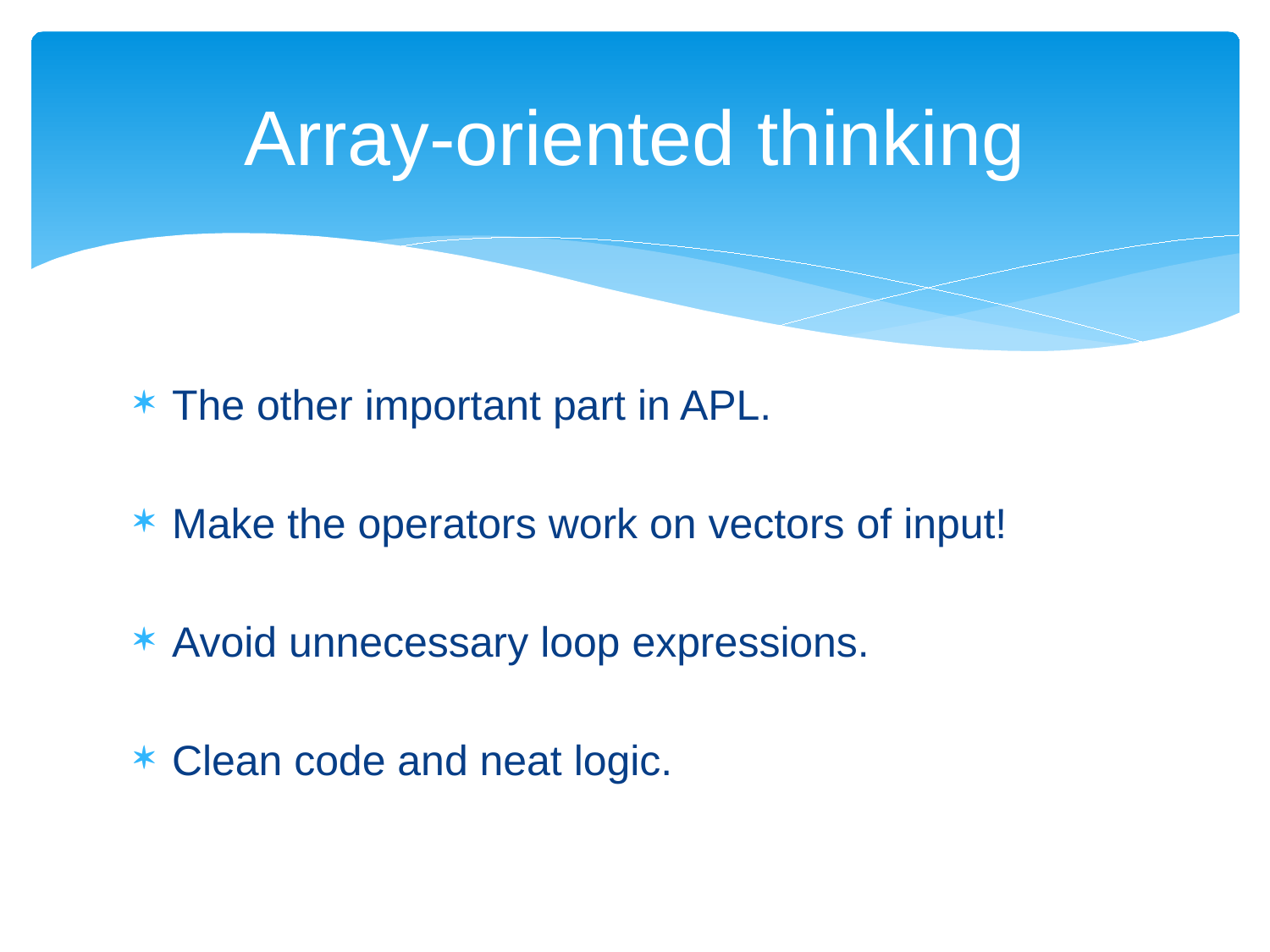

# Array-oriented thinking
The other important part in APL.

Make the operators work on vectors of input!

Avoid unnecessary loop expressions.

Clean code and neat logic.